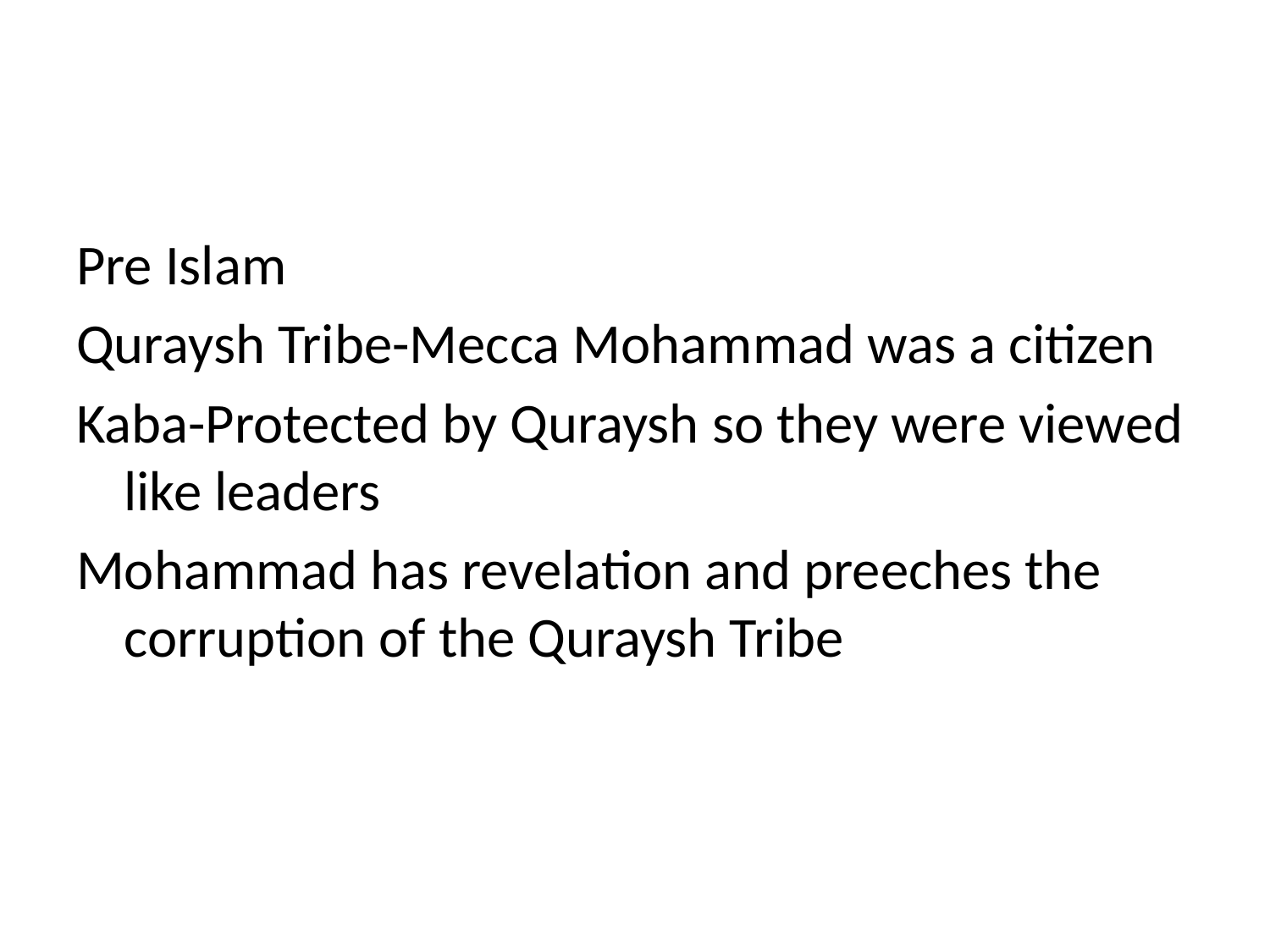

#
Pre Islam
Quraysh Tribe-Mecca Mohammad was a citizen
Kaba-Protected by Quraysh so they were viewed like leaders
Mohammad has revelation and preeches the corruption of the Quraysh Tribe